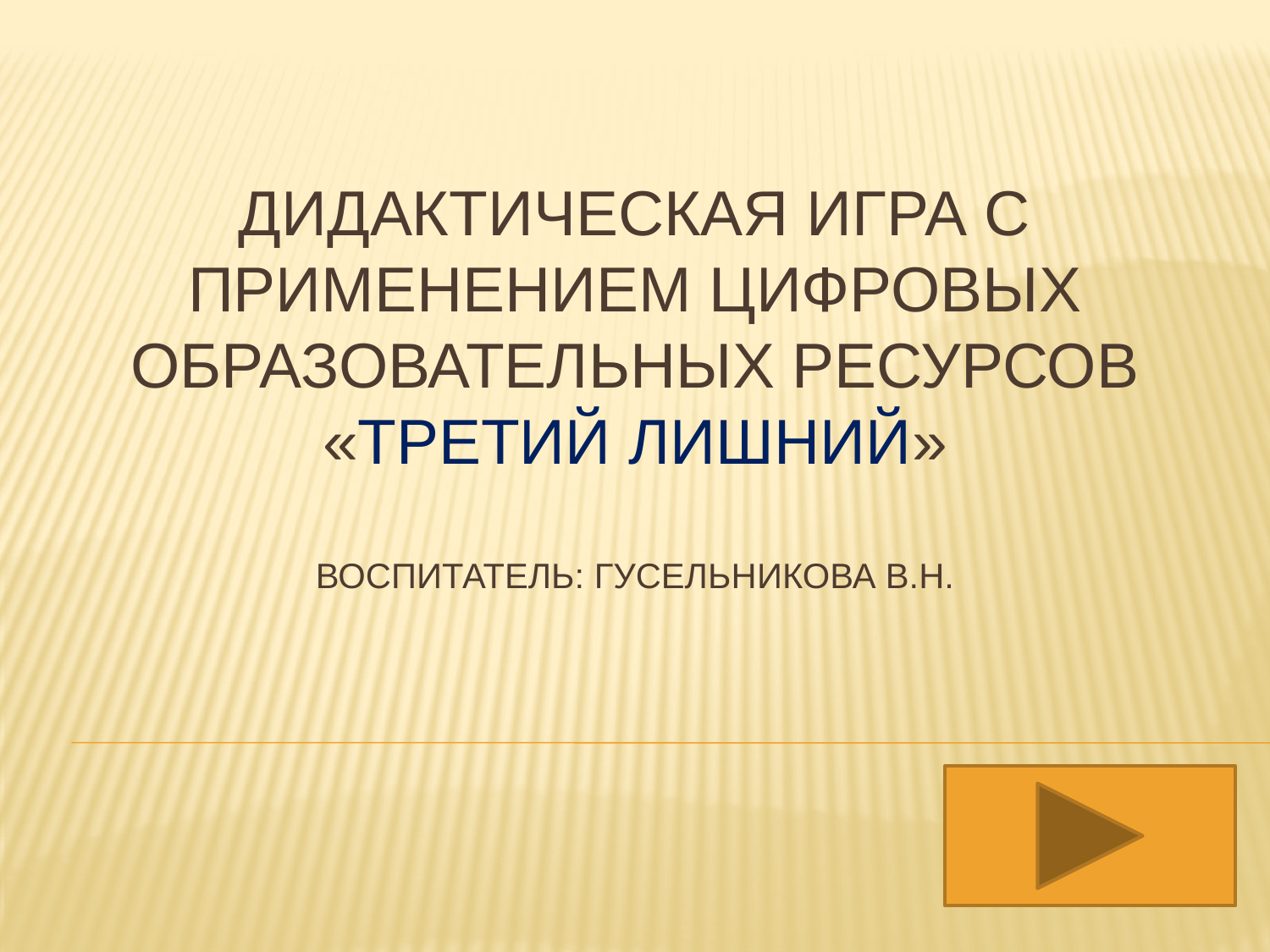

# Дидактическая игра с применением цифровых образовательных ресурсов «Третий лишний» Воспитатель: Гусельникова В.Н.